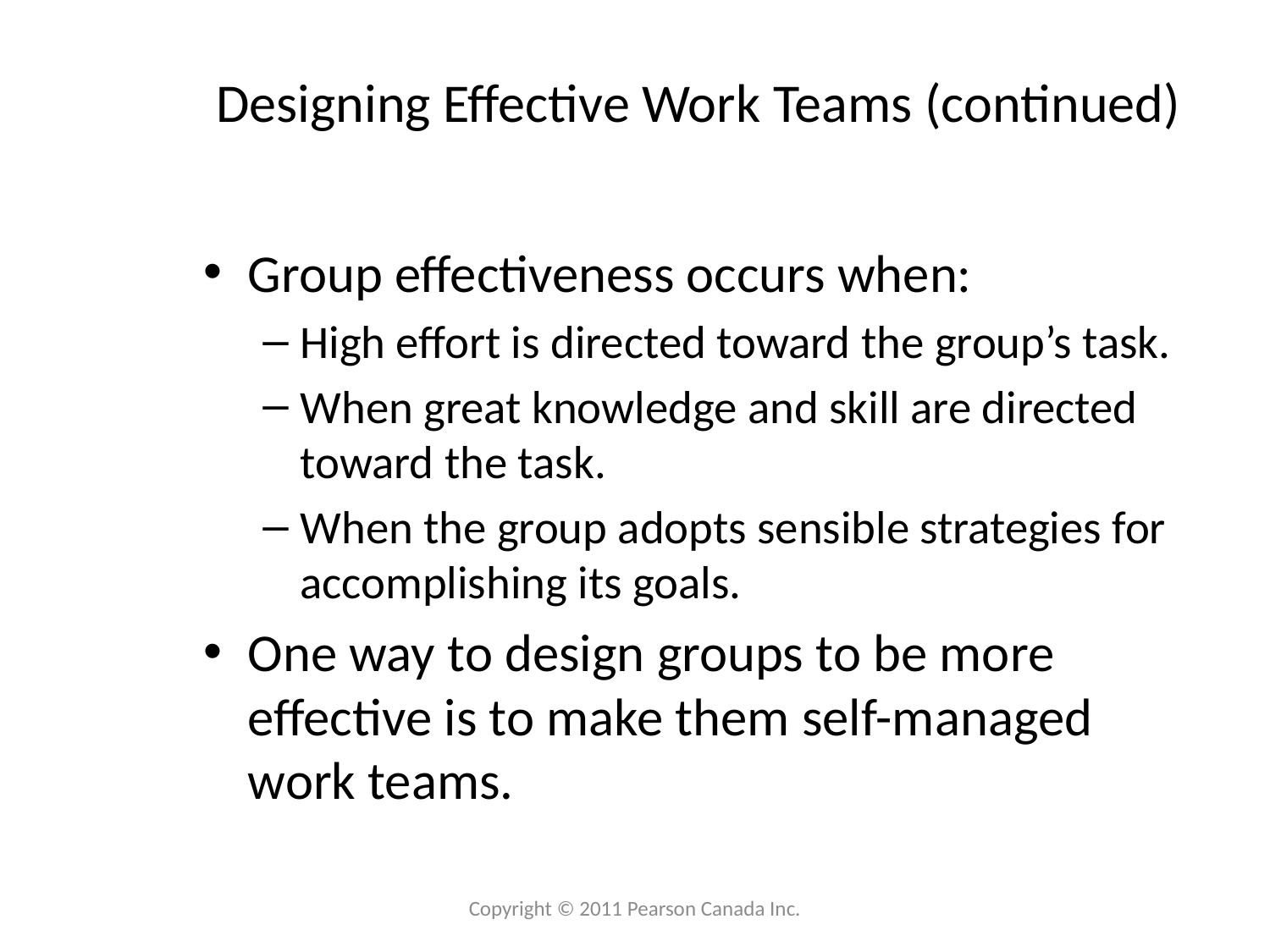

# Designing Effective Work Teams (continued)
Group effectiveness occurs when:
High effort is directed toward the group’s task.
When great knowledge and skill are directed toward the task.
When the group adopts sensible strategies for accomplishing its goals.
One way to design groups to be more effective is to make them self-managed work teams.
Copyright © 2011 Pearson Canada Inc.